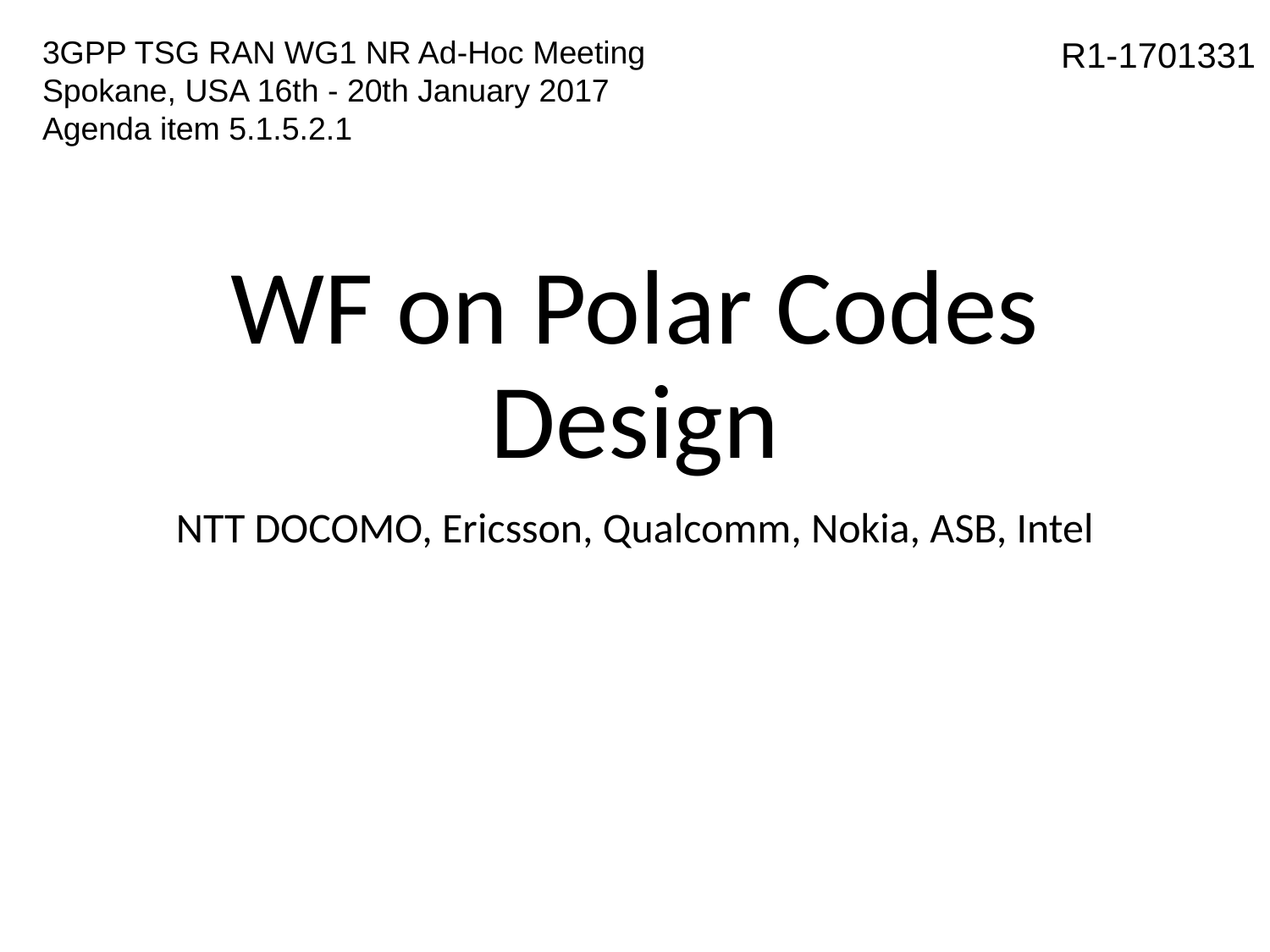

3GPP TSG RAN WG1 NR Ad-Hoc Meeting
Spokane, USA 16th - 20th January 2017
Agenda item 5.1.5.2.1
R1-1701331
# WF on Polar Codes Design
NTT DOCOMO, Ericsson, Qualcomm, Nokia, ASB, Intel